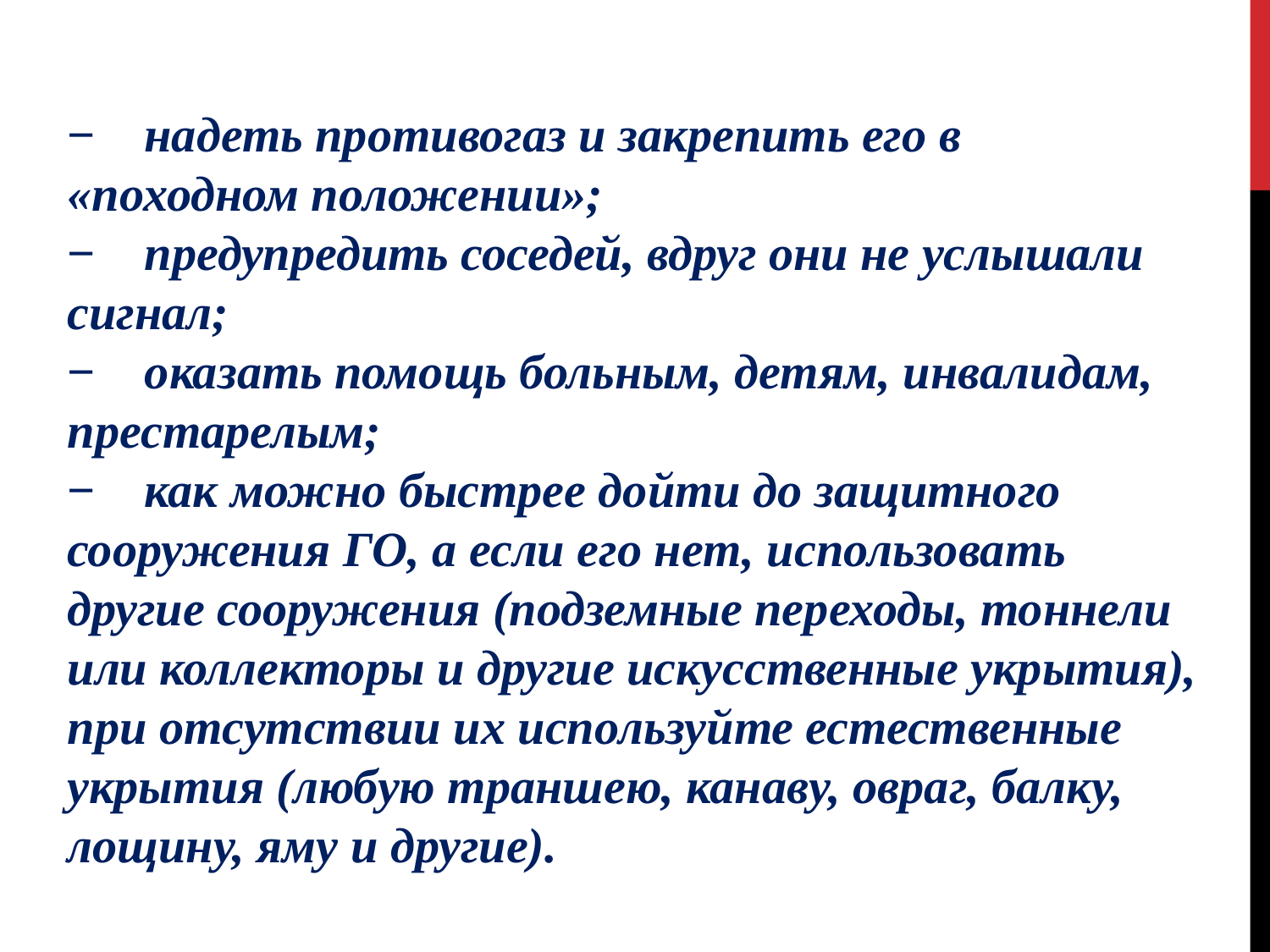

−    надеть противогаз и закрепить его в «походном положении»;
−    предупредить соседей, вдруг они не услышали сигнал;
−    оказать помощь больным, детям, инвалидам, престарелым;
−    как можно быстрее дойти до защитного сооружения ГО, а если его нет, использовать другие сооружения (подземные переходы, тоннели или коллекторы и другие искусственные укрытия), при отсутствии их используйте естественные укрытия (любую траншею, канаву, овраг, балку, лощину, яму и другие).